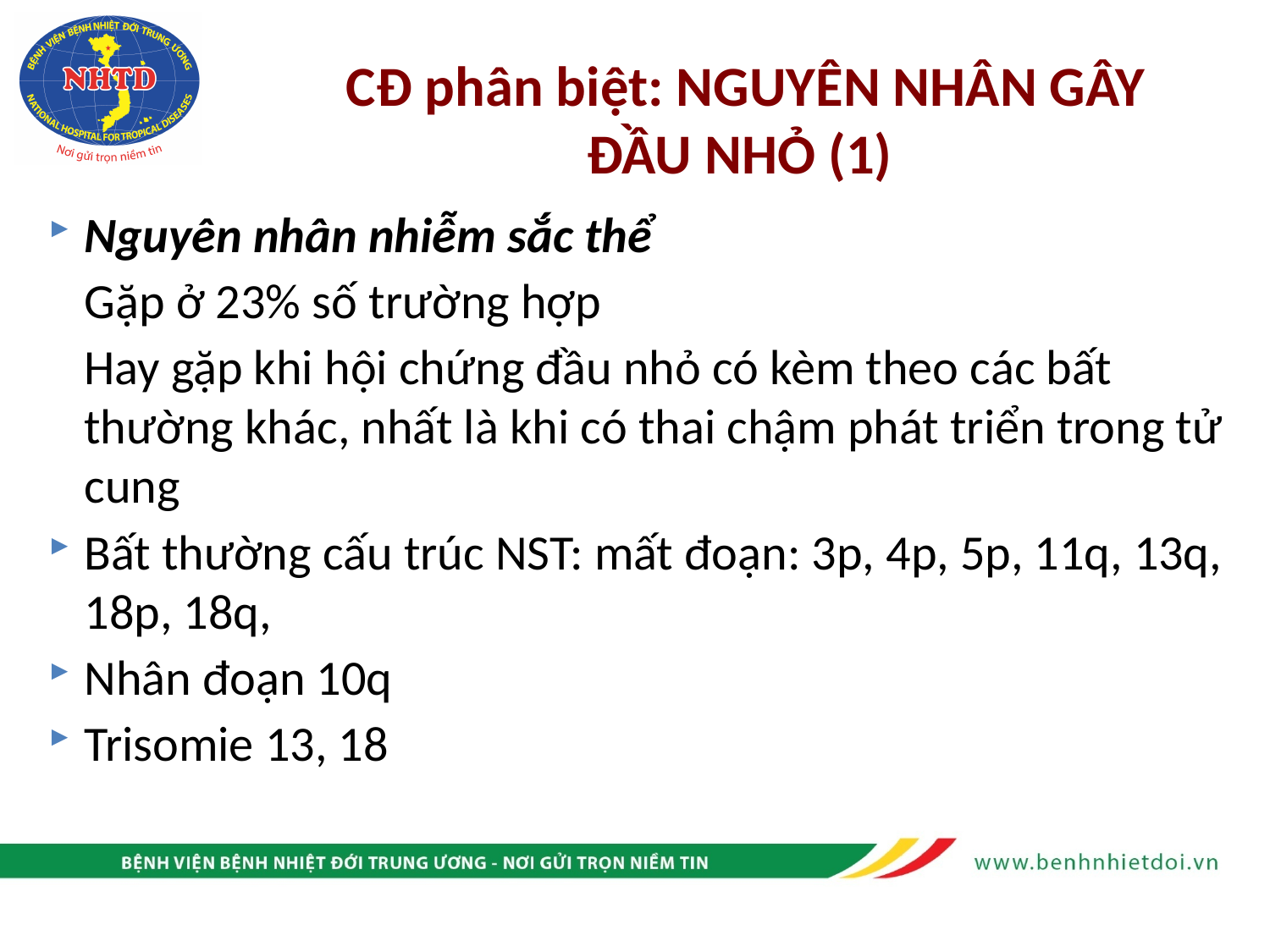

# CĐ phân biệt: NGUYÊN NHÂN GÂY ĐẦU NHỎ (1)
Nguyên nhân nhiễm sắc thể
	Gặp ở 23% số trường hợp
	Hay gặp khi hội chứng đầu nhỏ có kèm theo các bất thường khác, nhất là khi có thai chậm phát triển trong tử cung
Bất thường cấu trúc NST: mất đoạn: 3p, 4p, 5p, 11q, 13q, 18p, 18q,
Nhân đoạn 10q
Trisomie 13, 18